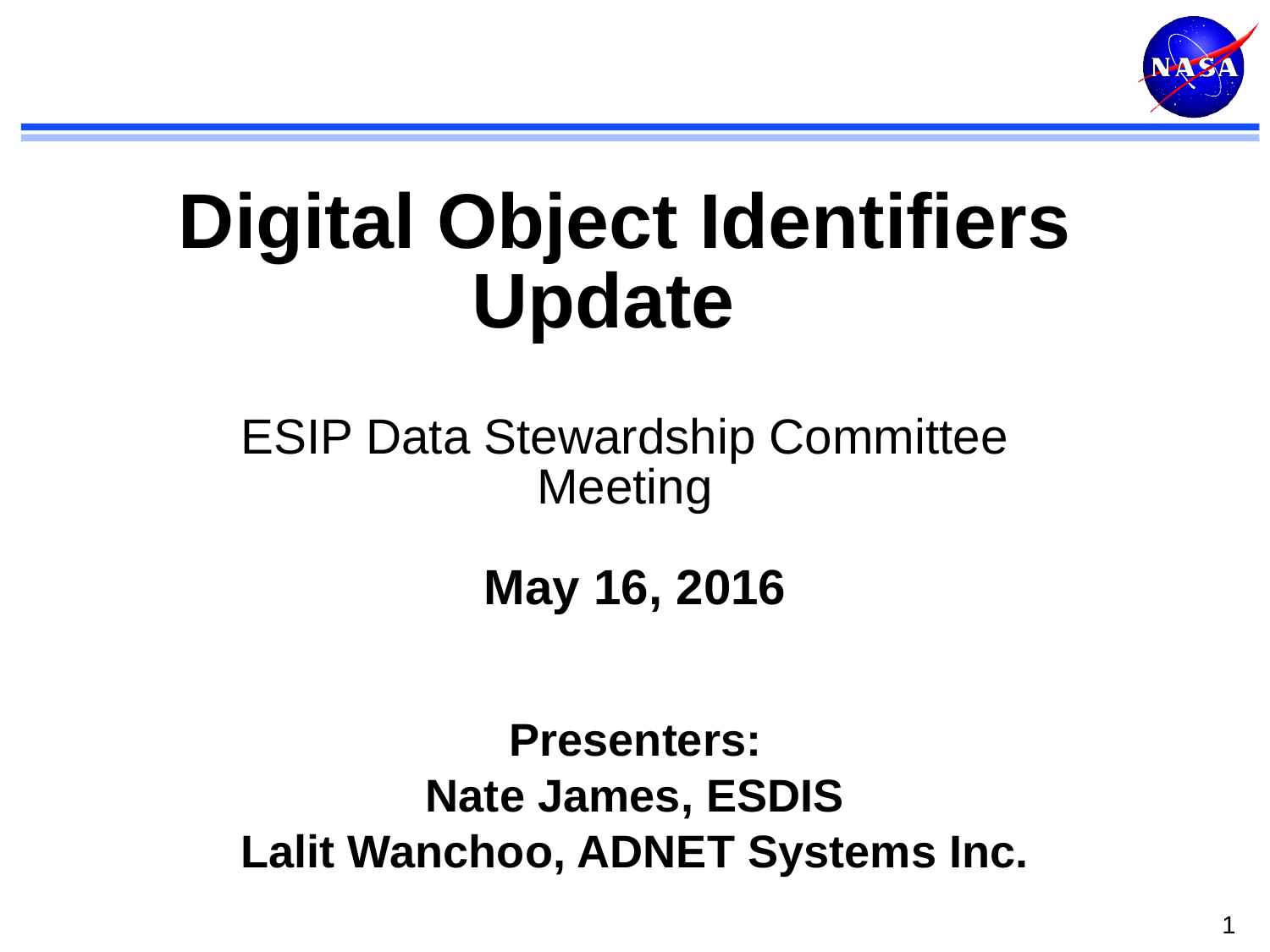

Digital Object Identifiers Update

ESIP Data Stewardship Committee Meeting
May 16, 2016

Presenters:
Nate James, ESDIS
Lalit Wanchoo, ADNET Systems Inc.

1